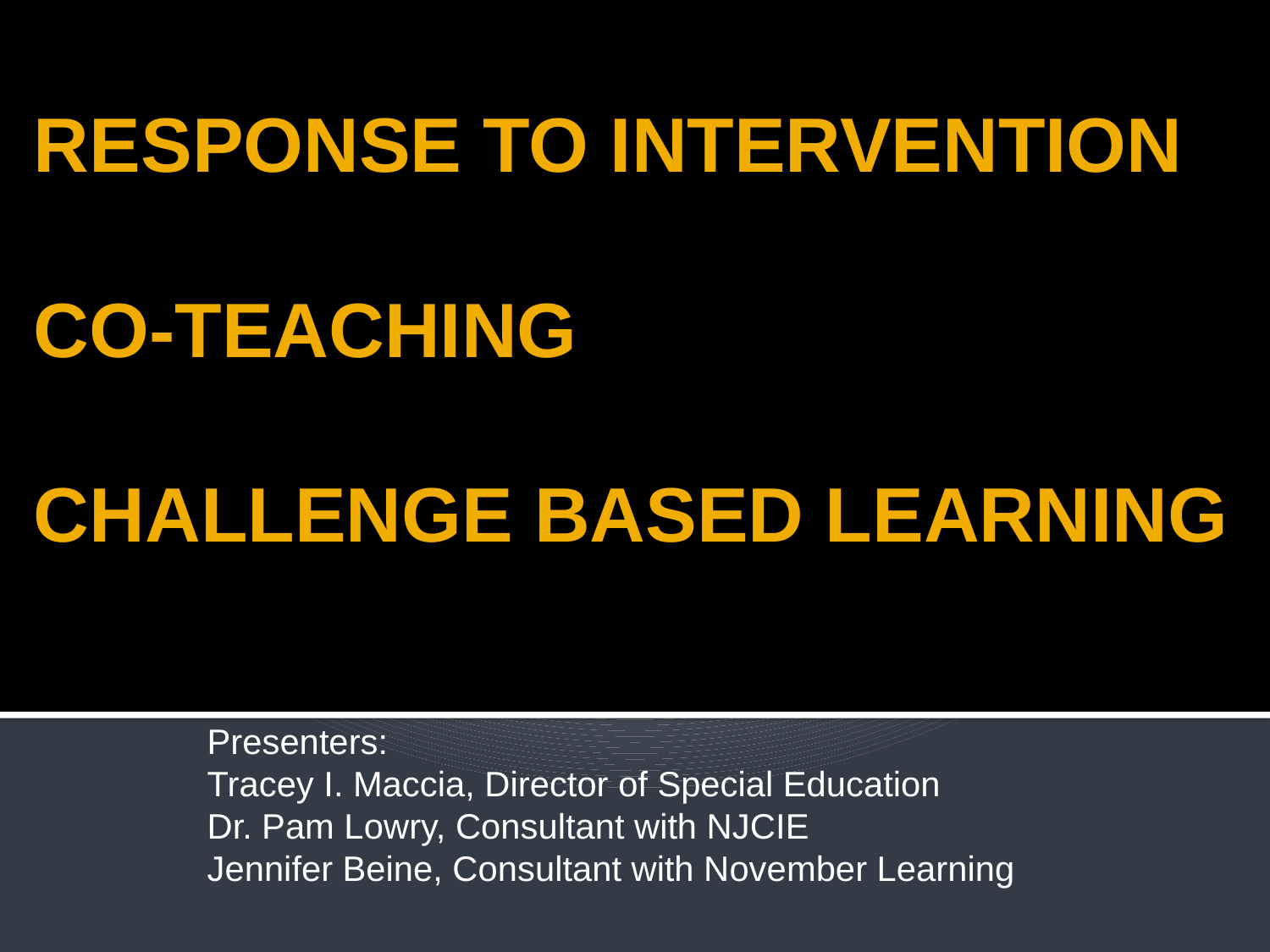

# RESPONSE TO INTERVENTION CO-TEACHING CHALLENGE BASED LEARNING
Presenters:
Tracey I. Maccia, Director of Special Education
Dr. Pam Lowry, Consultant with NJCIE
Jennifer Beine, Consultant with November Learning